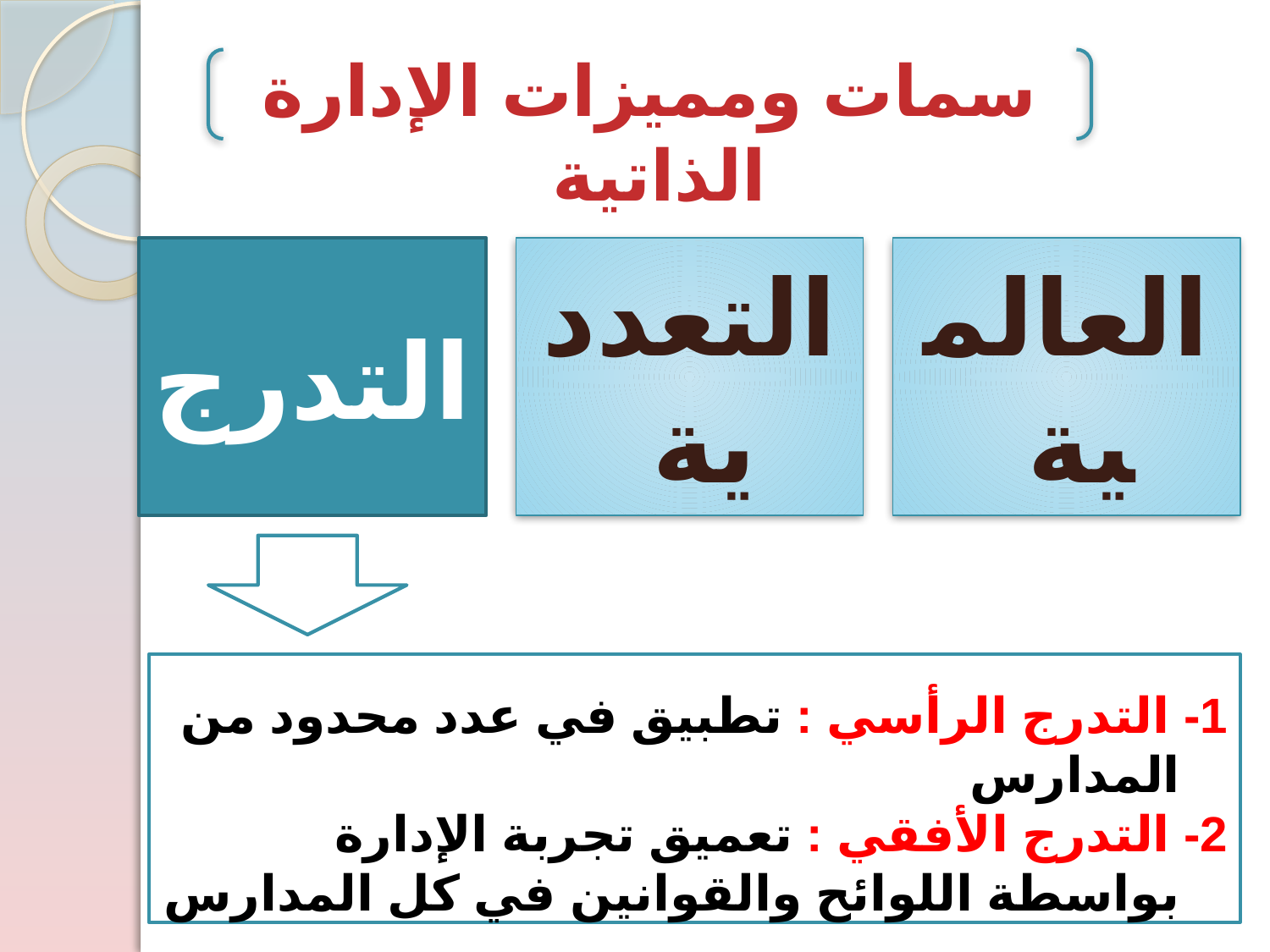

سمات ومميزات الإدارة الذاتية

التدرج
التعددية
العالمية

1- التدرج الرأسي : تطبيق في عدد محدود من المدارس
2- التدرج الأفقي : تعميق تجربة الإدارة بواسطة اللوائح والقوانين في كل المدارس